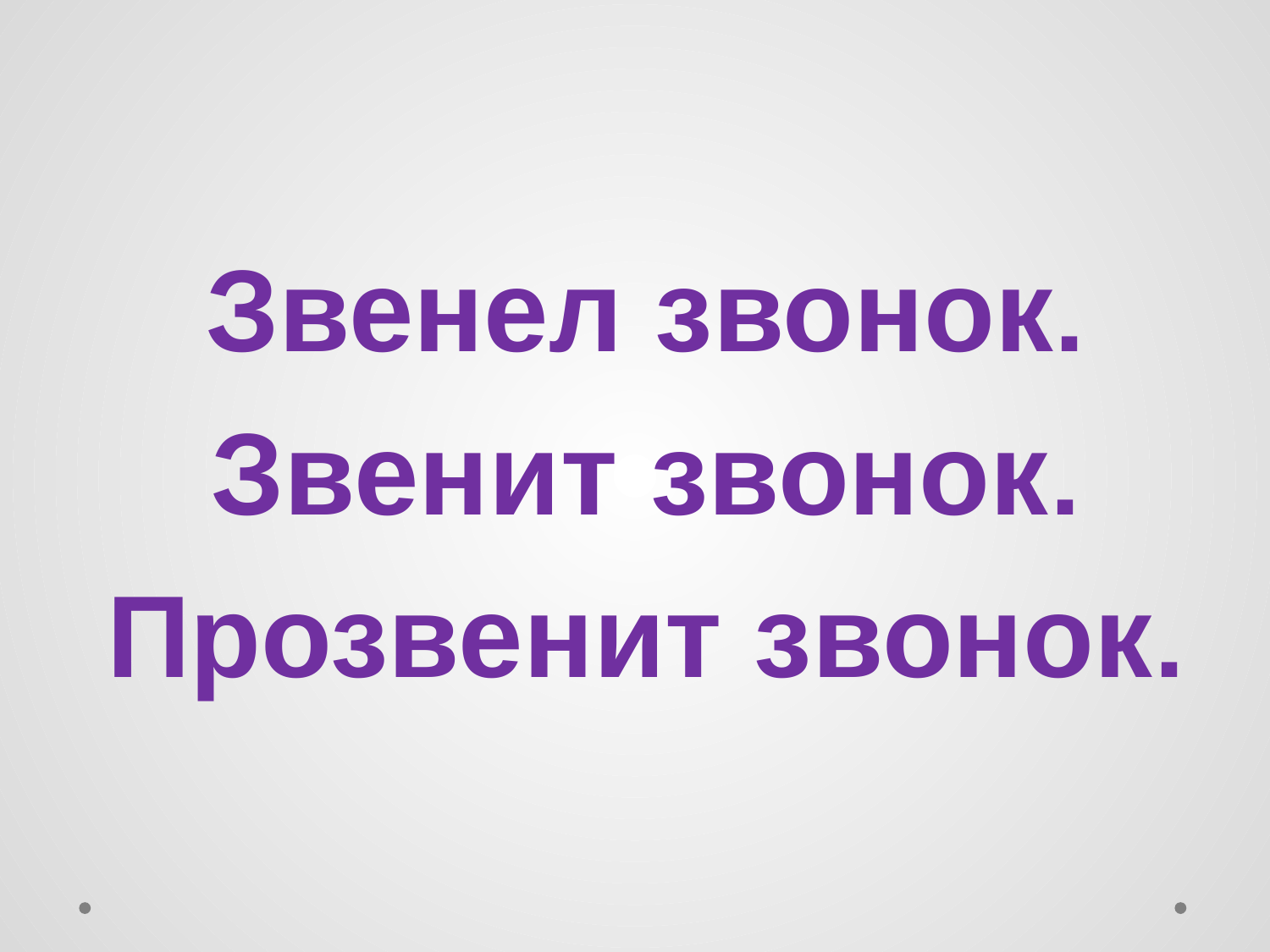

#

Звенел звонок.
Звенит звонок.
Прозвенит звонок.